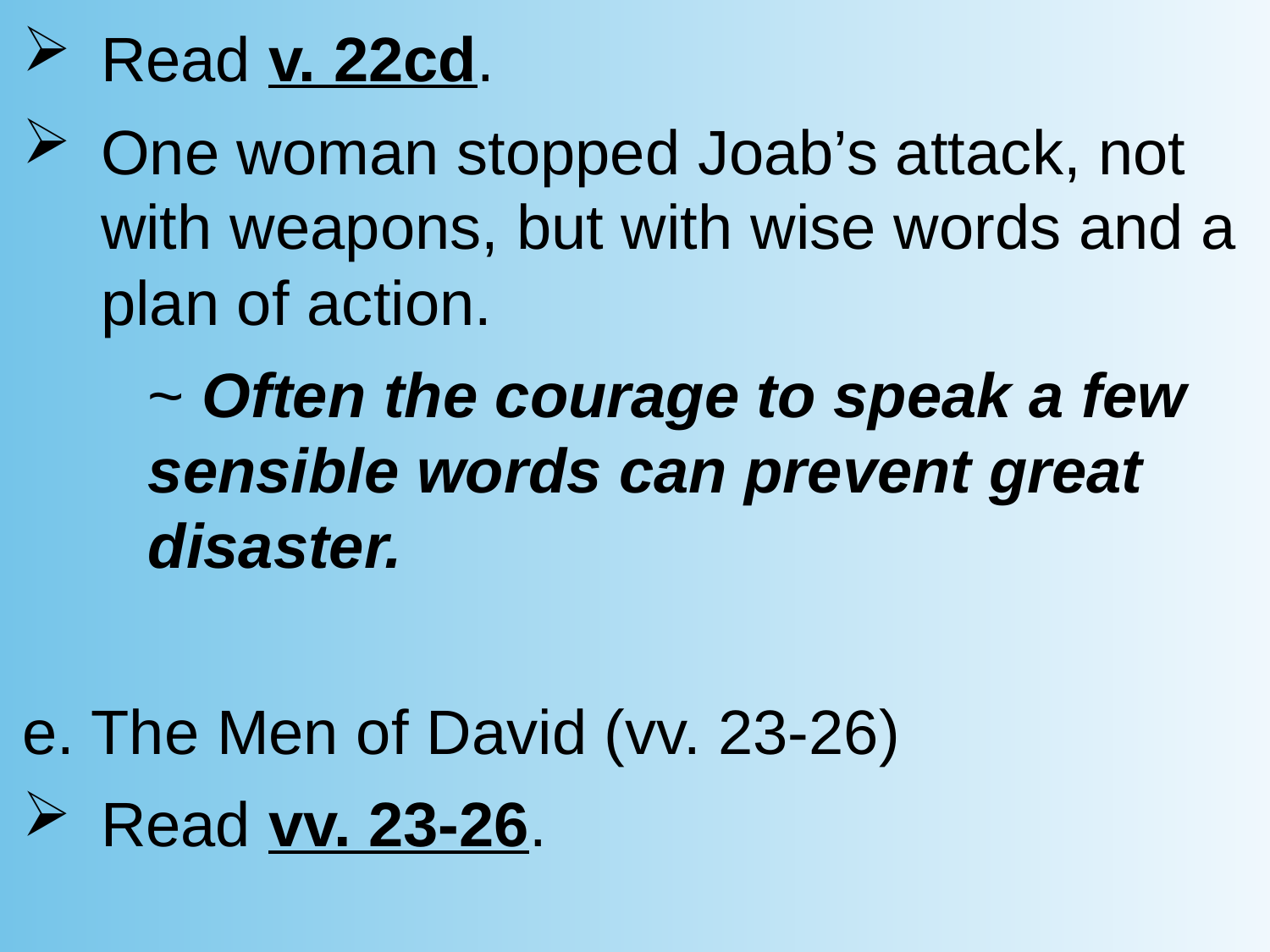

Read v. 22cd.
One woman stopped Joab’s attack, not with weapons, but with wise words and a plan of action.
		~ Often the courage to speak a few 					sensible words can prevent great 					disaster.

e. The Men of David (vv. 23-26)
Read vv. 23-26.